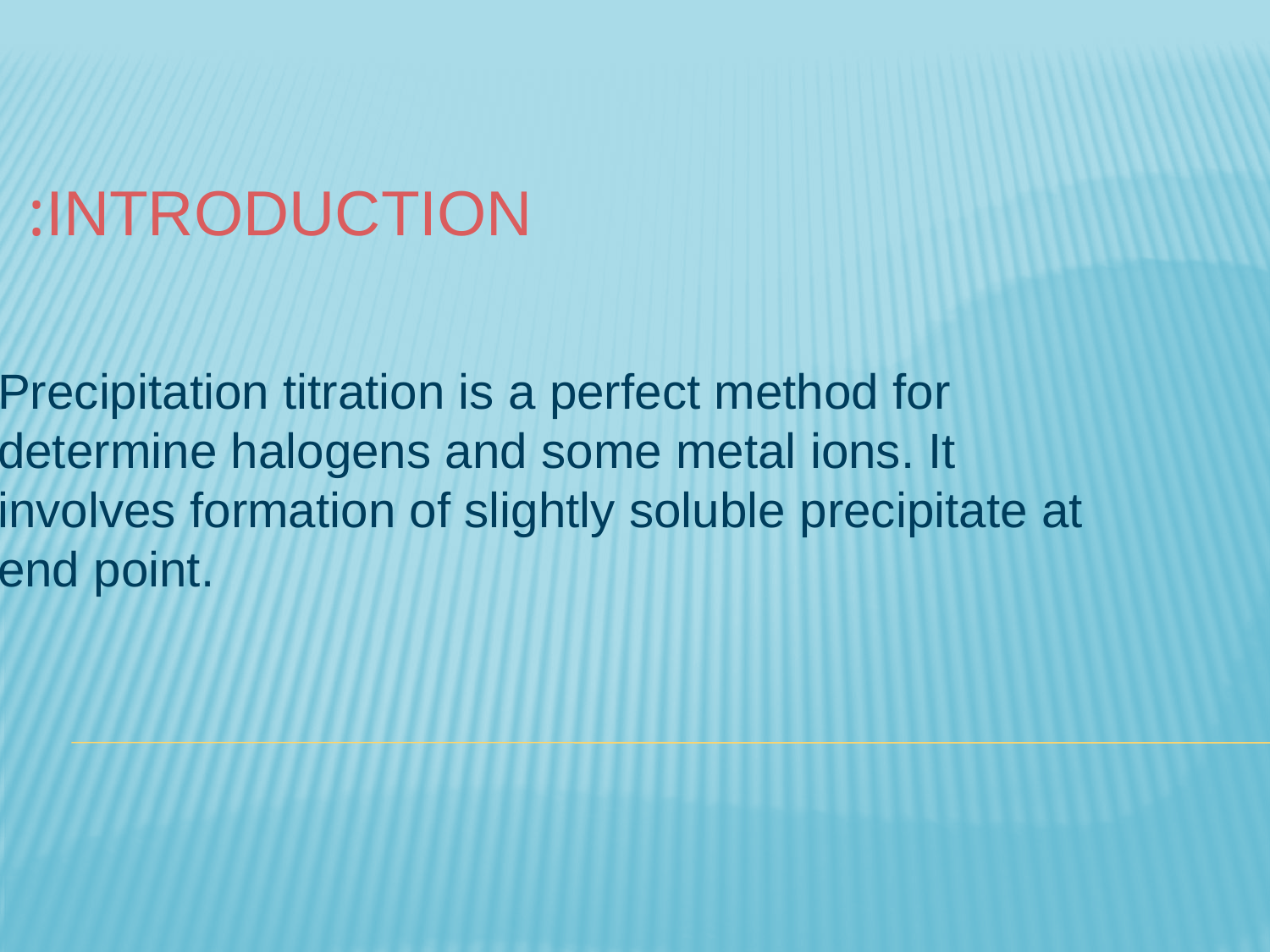

# Introduction:
Precipitation titration is a perfect method for determine halogens and some metal ions. It involves formation of slightly soluble precipitate at end point.